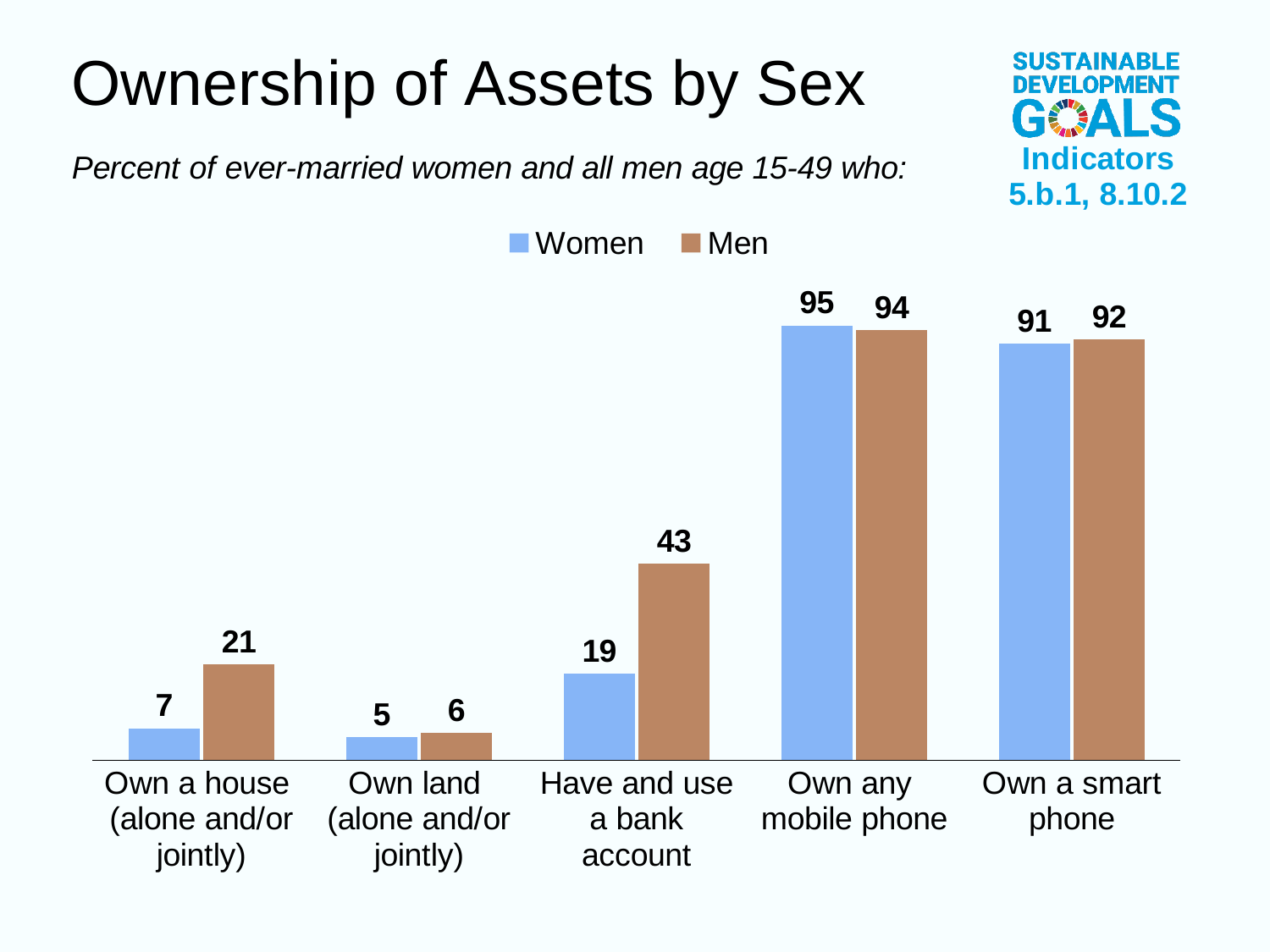

### Chart

| Category | Women | Men |
|---|---|---|
| Own a house
(alone and/or jointly) | 7.0 | 21.0 |
| Own land
(alone and/or jointly) | 5.0 | 6.0 |
| Have and use a bank account | 19.0 | 43.0 |
| Own any
mobile phone | 95.0 | 94.0 |
| Own a smart phone | 91.0 | 92.0 |